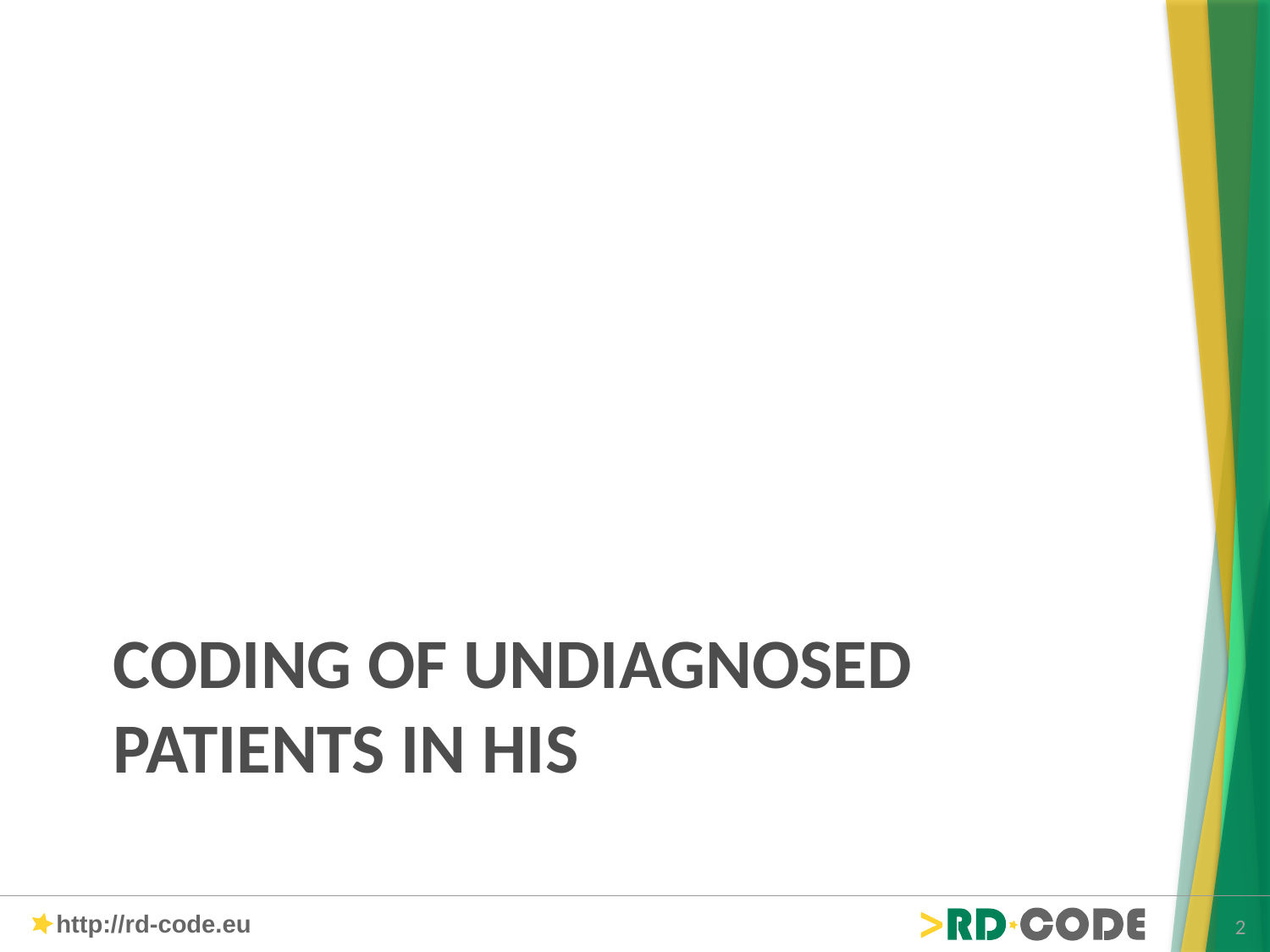

# Coding of undiagnosed patients in HIS
2